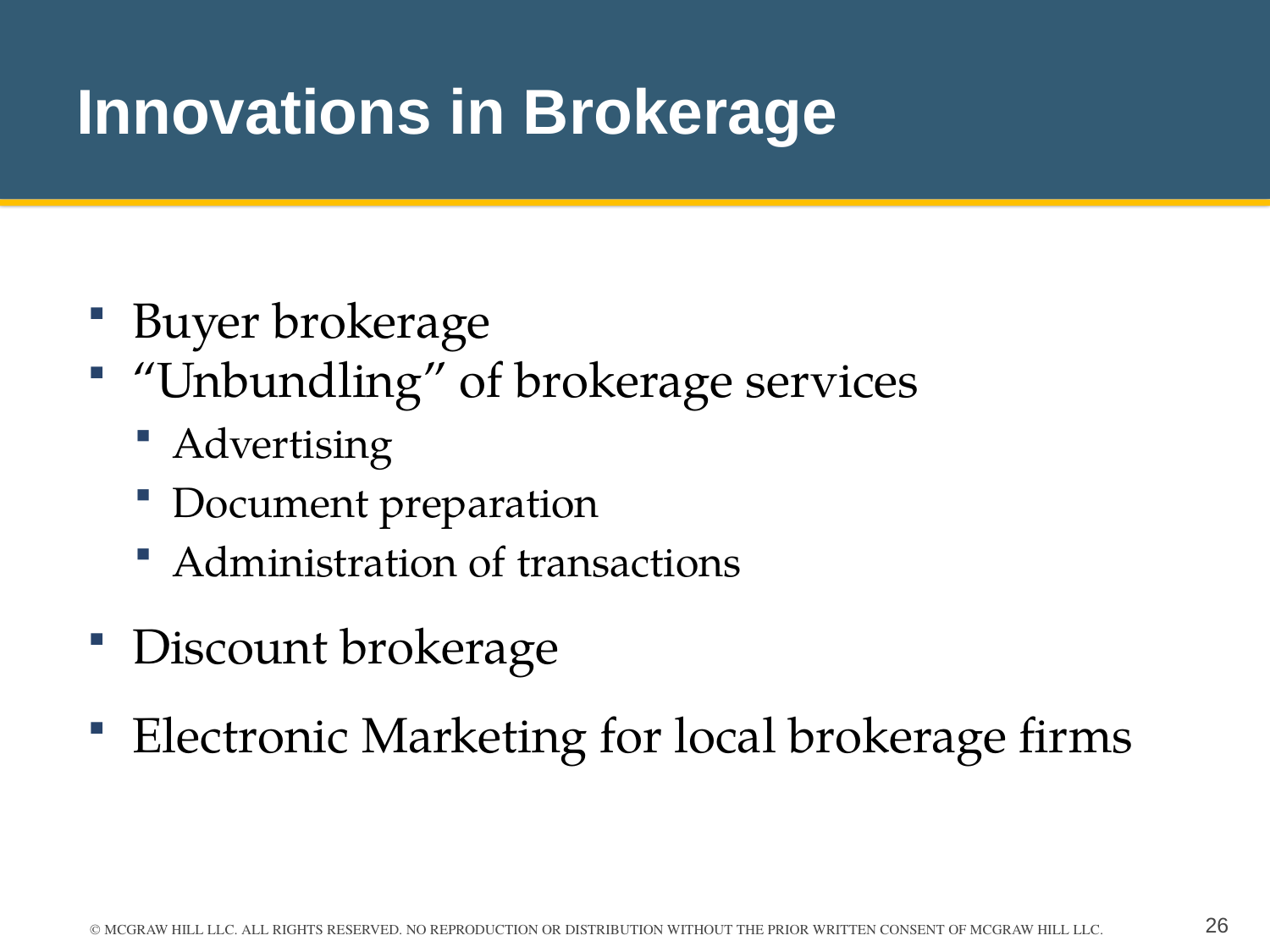

# Innovations in Brokerage
Buyer brokerage
“Unbundling” of brokerage services
Advertising
Document preparation
Administration of transactions
Discount brokerage
Electronic Marketing for local brokerage firms

© MCGRAW HILL LLC. ALL RIGHTS RESERVED. NO REPRODUCTION OR DISTRIBUTION WITHOUT THE PRIOR WRITTEN CONSENT OF MCGRAW HILL LLC.
26